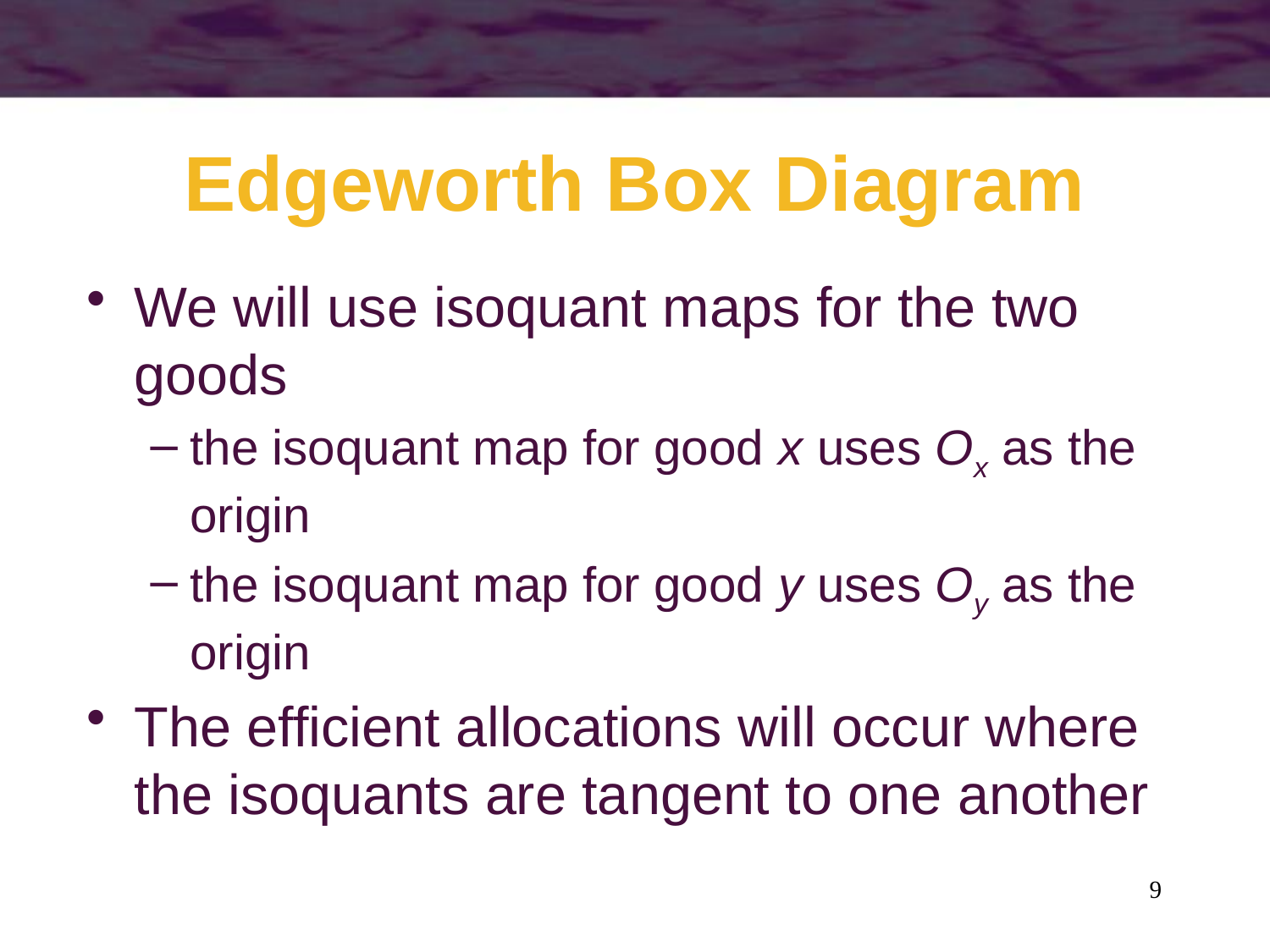

# Edgeworth Box Diagram
We will use isoquant maps for the two goods
the isoquant map for good x uses Ox as the origin
the isoquant map for good y uses Oy as the origin
The efficient allocations will occur where the isoquants are tangent to one another
9